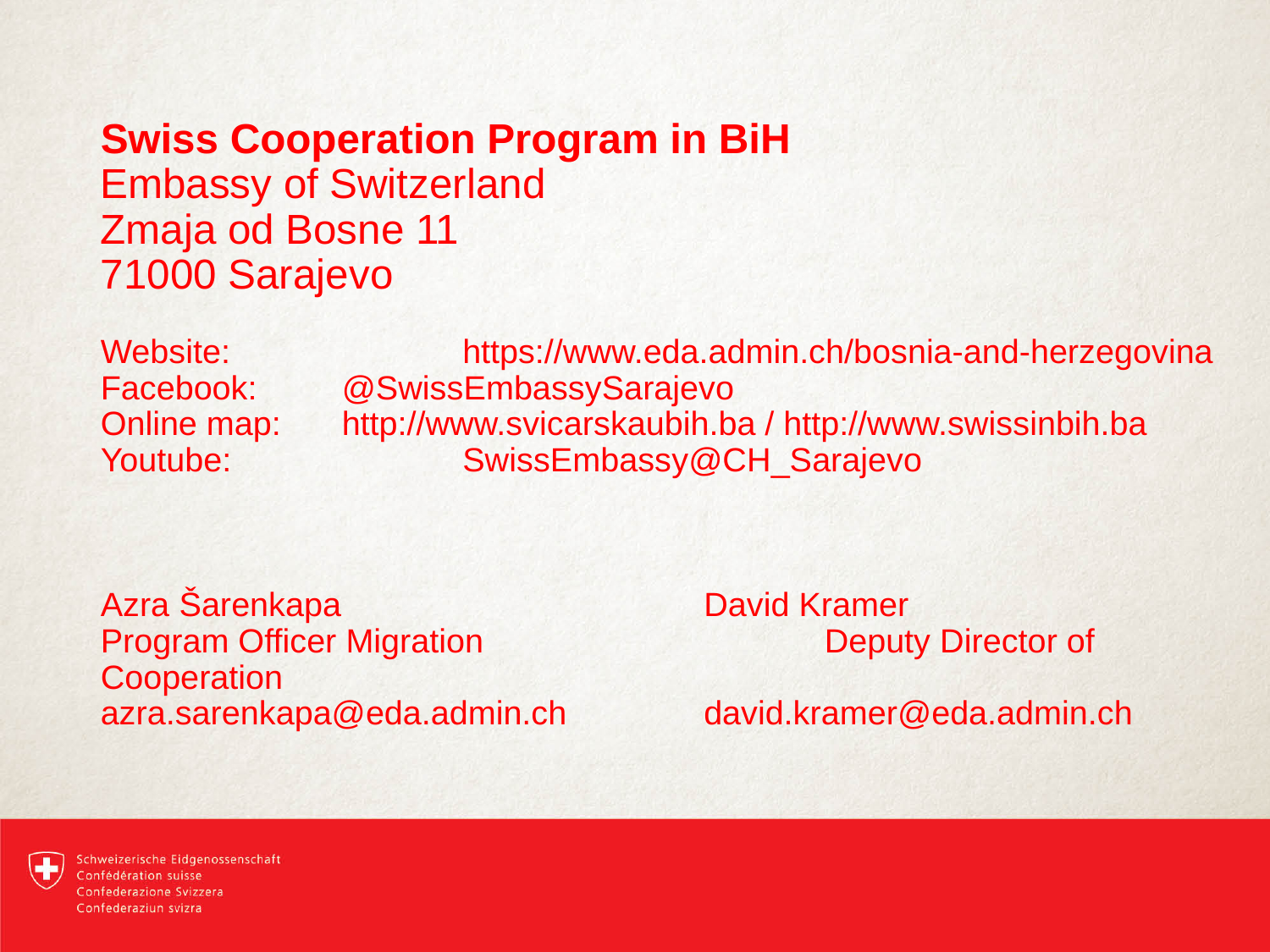

# Swiss Cooperation Program in BiH Embassy of Switzerland Zmaja od Bosne 11 71000 Sarajevo Website:		https://www.eda.admin.ch/bosnia-and-herzegovina Facebook: 	@SwissEmbassySarajevo Online map:	http://www.svicarskaubih.ba / http://www.swissinbih.ba Youtube:		SwissEmbassy@CH_Sarajevo Azra Šarenkapa				David Kramer Program Officer Migration			Deputy Director of Cooperation azra.sarenkapa@eda.admin.ch		david.kramer@eda.admin.ch